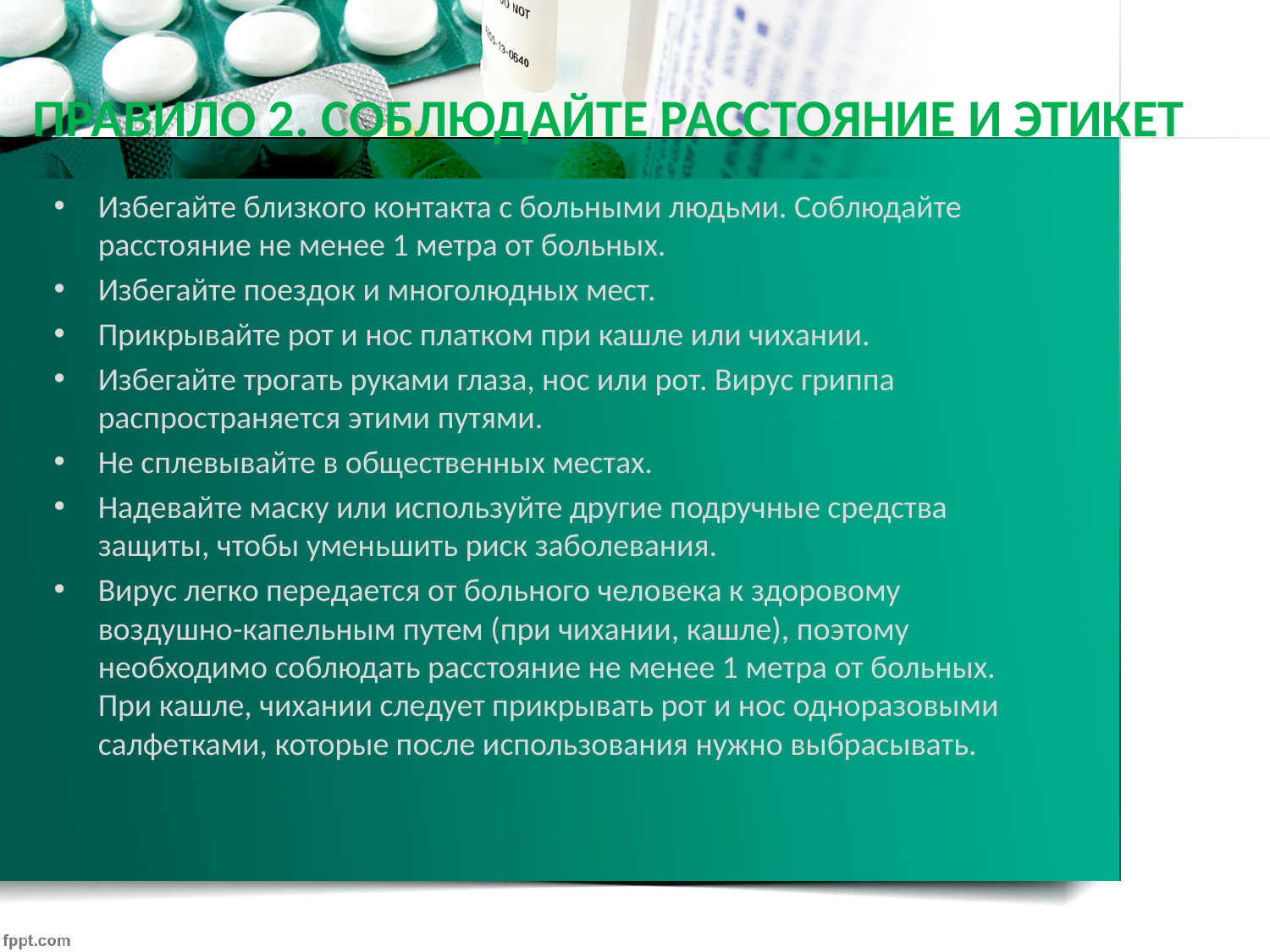

# ПРАВИЛО 2. СОБЛЮДАЙТЕ РАССТОЯНИЕ И ЭТИКЕТ
Избегайте близкого контакта с больными людьми. Соблюдайте расстояние не менее 1 метра от больных.
Избегайте поездок и многолюдных мест.
Прикрывайте рот и нос платком при кашле или чихании.
Избегайте трогать руками глаза, нос или рот. Вирус гриппа распространяется этими путями.
Не сплевывайте в общественных местах.
Надевайте маску или используйте другие подручные средства защиты, чтобы уменьшить риск заболевания.
Вирус легко передается от больного человека к здоровому воздушно-капельным путем (при чихании, кашле), поэтому необходимо соблюдать расстояние не менее 1 метра от больных. При кашле, чихании следует прикрывать рот и нос одноразовыми салфетками, которые после использования нужно выбрасывать.